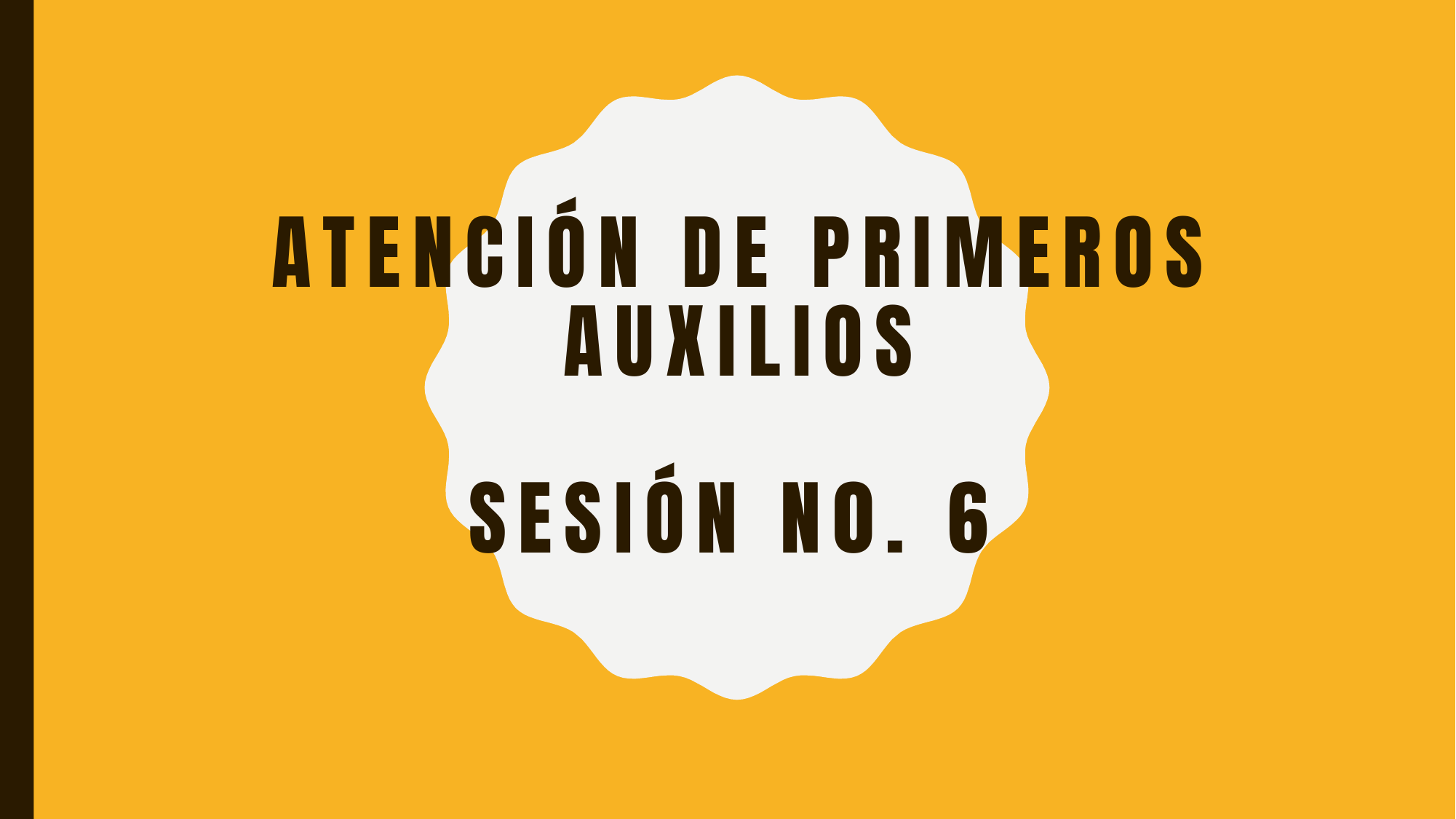

# Atención de primeros auxilios sesión n0. 6